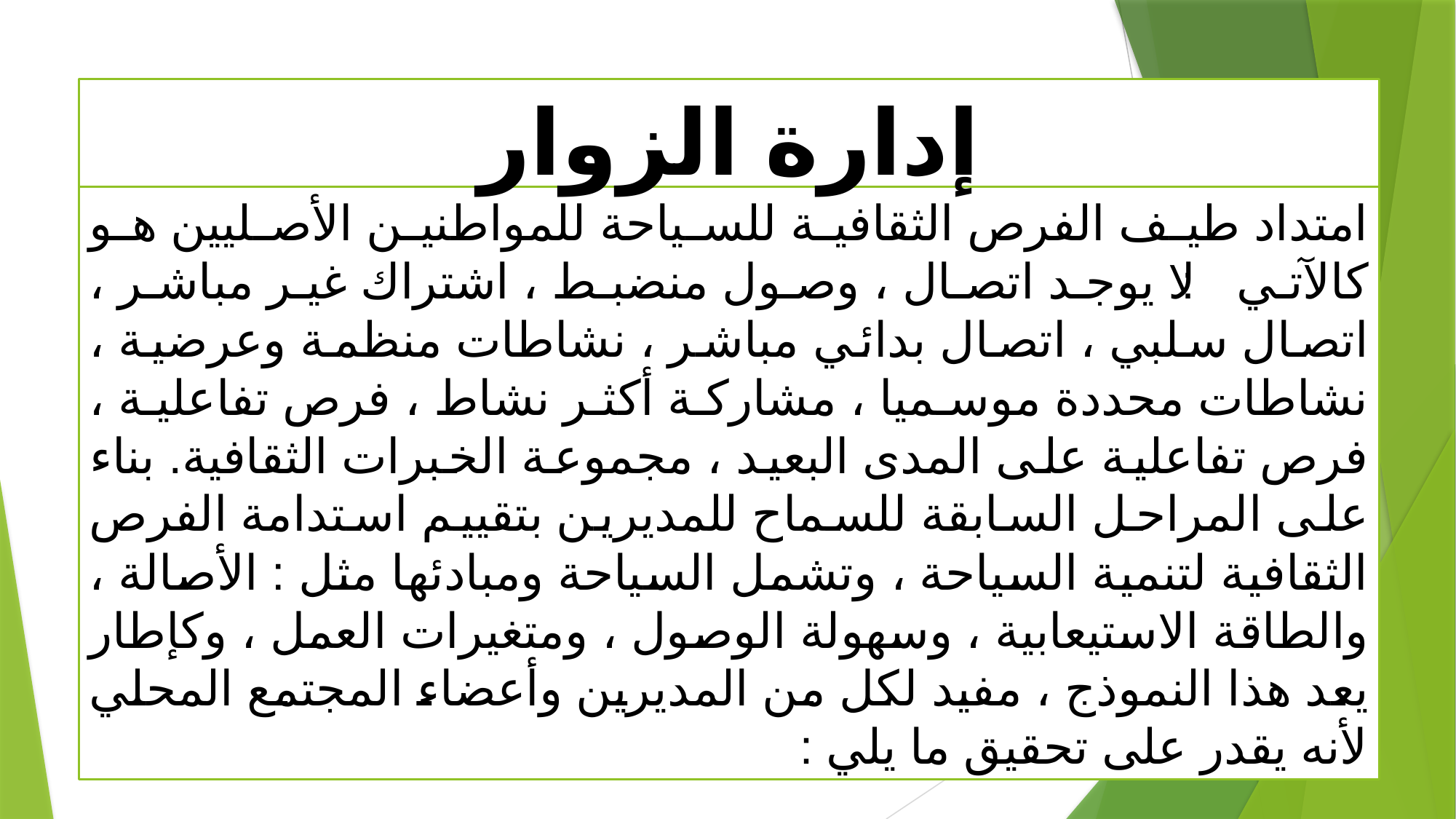

# إدارة الزوار
امتداد طيف الفرص الثقافية للسياحة للمواطنين الأصليين هو كالآتي : لا يوجد اتصال ، وصول منضبط ، اشتراك غير مباشر ، اتصال سلبي ، اتصال بدائي مباشر ، نشاطات منظمة وعرضية ، نشاطات محددة موسميا ، مشاركة أكثر نشاط ، فرص تفاعلية ، فرص تفاعلية على المدى البعيد ، مجموعة الخبرات الثقافية. بناء على المراحل السابقة للسماح للمديرين بتقييم استدامة الفرص الثقافية لتنمية السياحة ، وتشمل السياحة ومبادئها مثل : الأصالة ، والطاقة الاستيعابية ، وسهولة الوصول ، ومتغيرات العمل ، وكإطار يعد هذا النموذج ، مفيد لكل من المديرين وأعضاء المجتمع المحلي لأنه يقدر على تحقيق ما يلي :